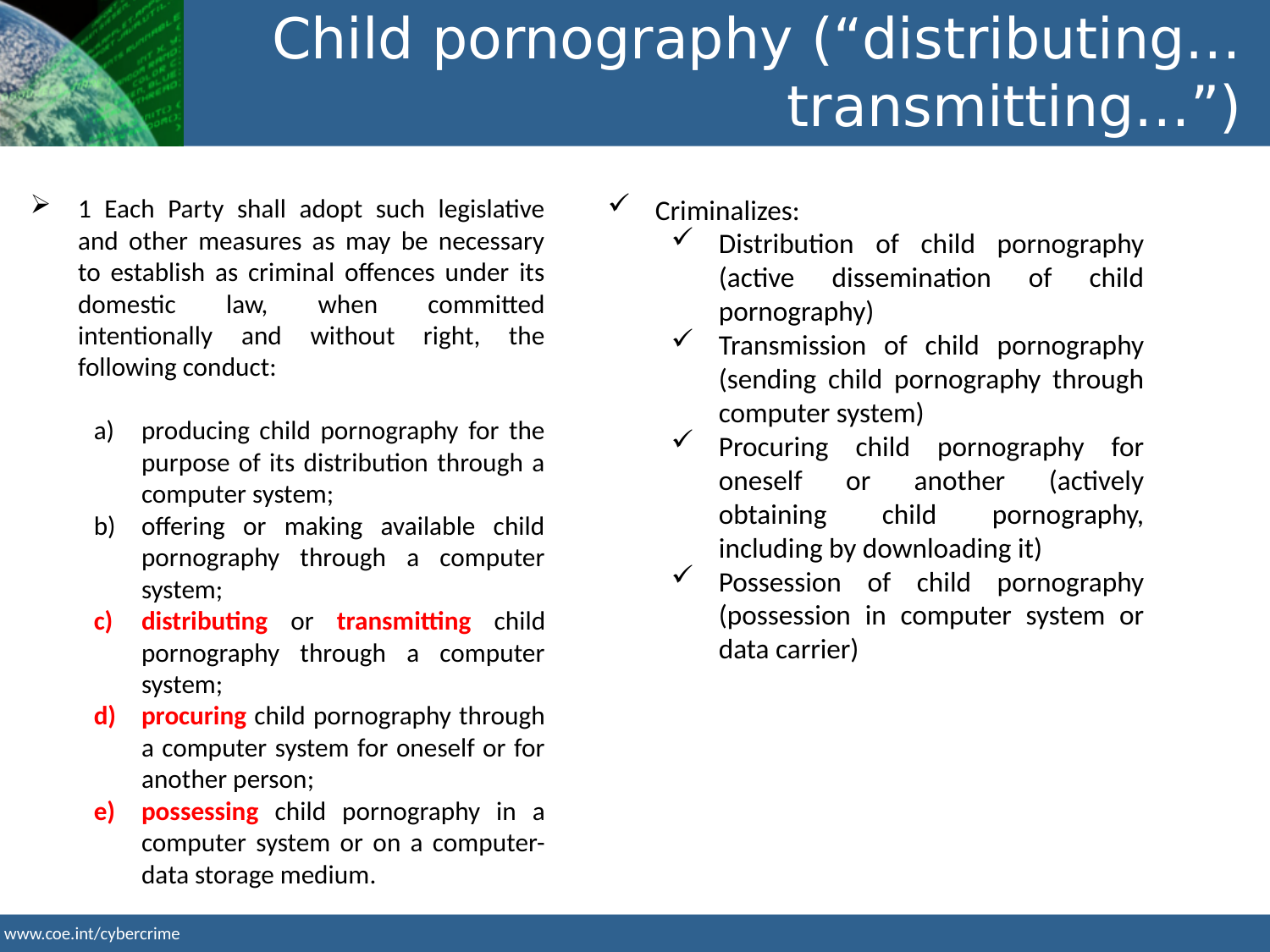

Child pornography (“distributing…transmitting…”)
1 Each Party shall adopt such legislative and other measures as may be necessary to establish as criminal offences under its domestic law, when committed intentionally and without right, the following conduct:

producing child pornography for the purpose of its distribution through a computer system;
offering or making available child pornography through a computer system;
distributing or transmitting child pornography through a computer system;
procuring child pornography through a computer system for oneself or for another person;
possessing child pornography in a computer system or on a computer-data storage medium.
Criminalizes:
Distribution of child pornography (active dissemination of child pornography)
Transmission of child pornography (sending child pornography through computer system)
Procuring child pornography for oneself or another (actively obtaining child pornography, including by downloading it)
Possession of child pornography (possession in computer system or data carrier)